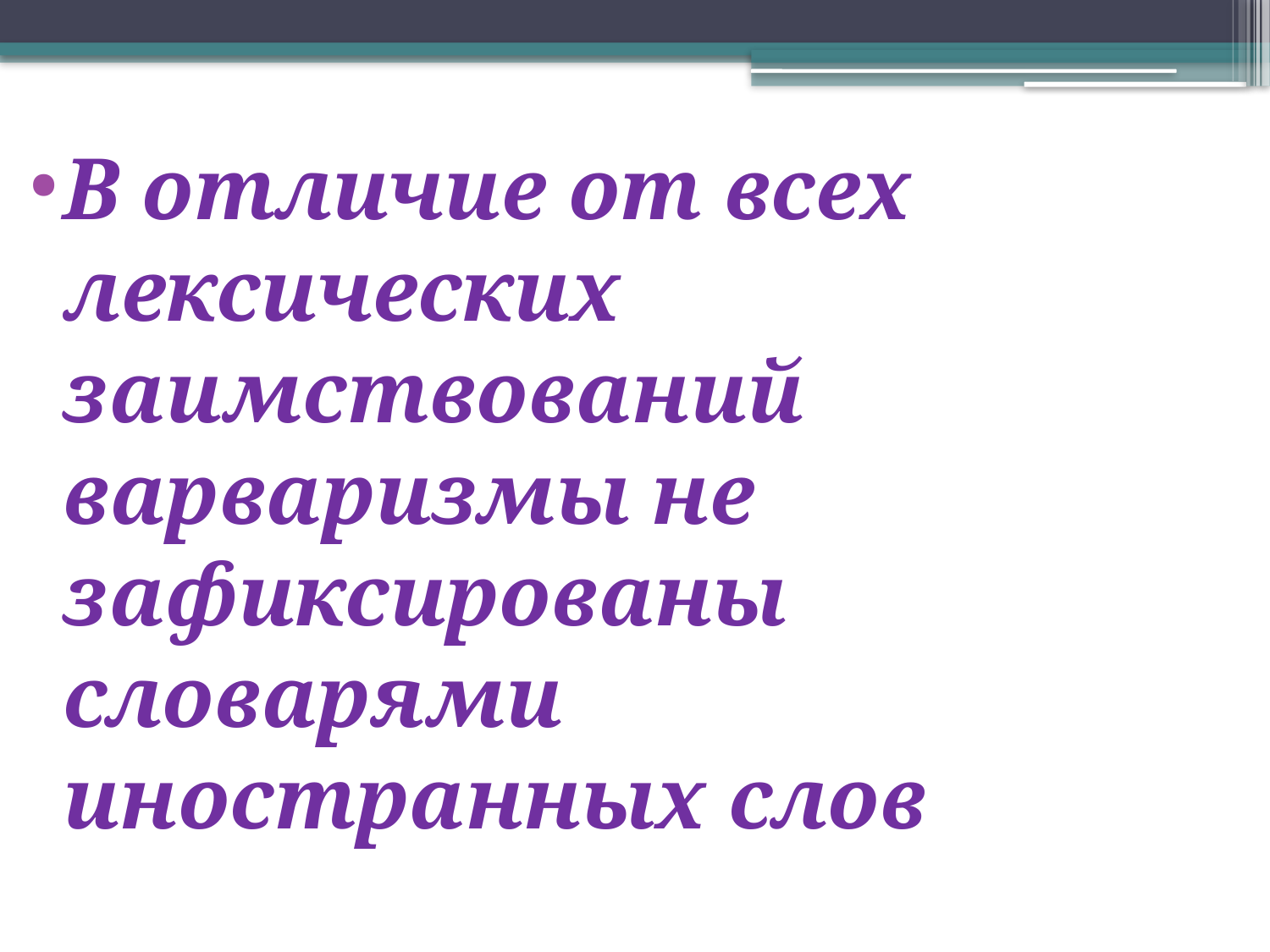

В отличие от всех лексических заимствований варваризмы не зафиксированы словарями иностранных слов